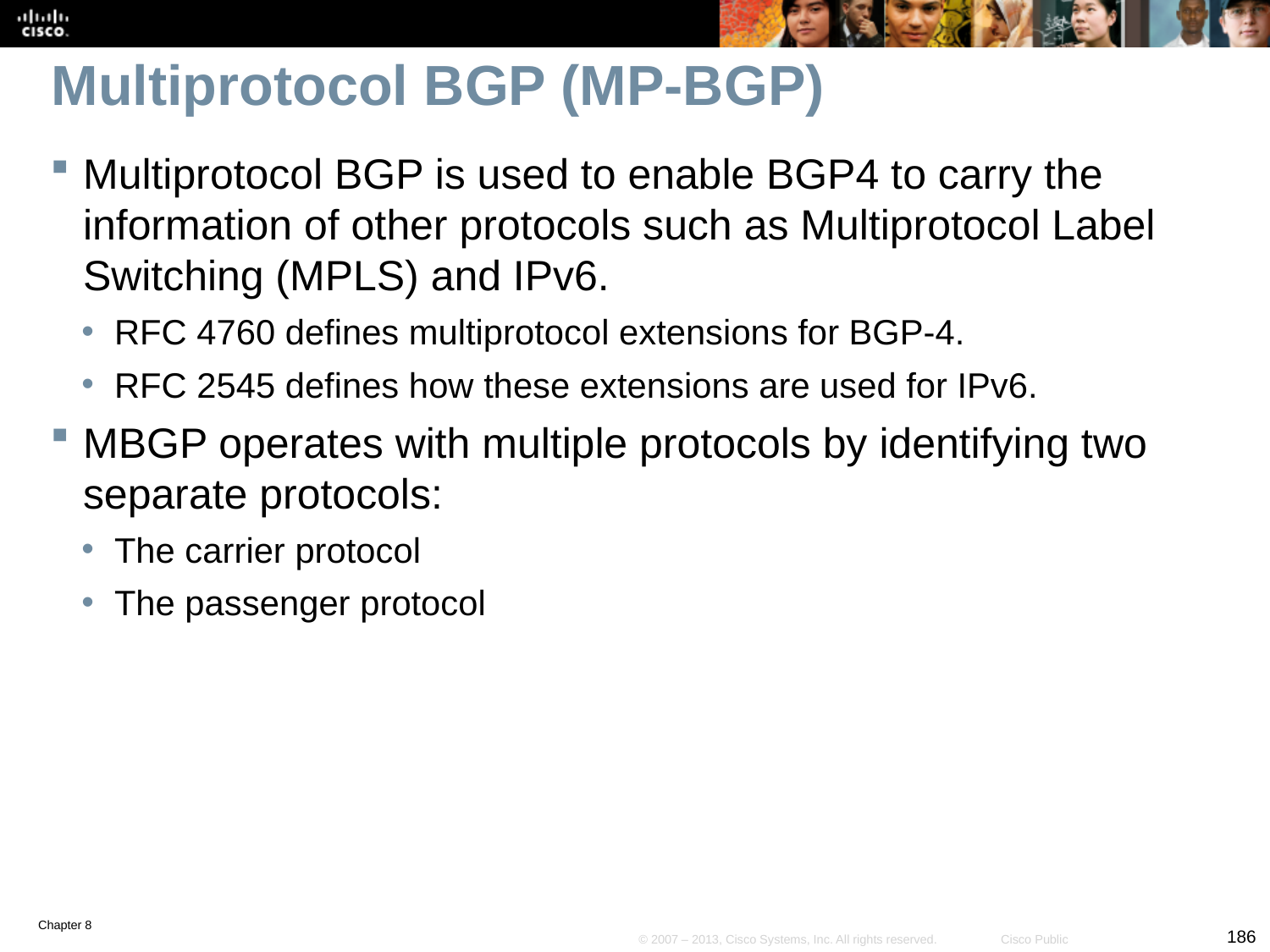

# Multiprotocol BGP (MP-BGP)
Multiprotocol BGP is used to enable BGP4 to carry the information of other protocols such as Multiprotocol Label Switching (MPLS) and IPv6.
RFC 4760 defines multiprotocol extensions for BGP-4.
RFC 2545 defines how these extensions are used for IPv6.
MBGP operates with multiple protocols by identifying two separate protocols:
The carrier protocol
The passenger protocol